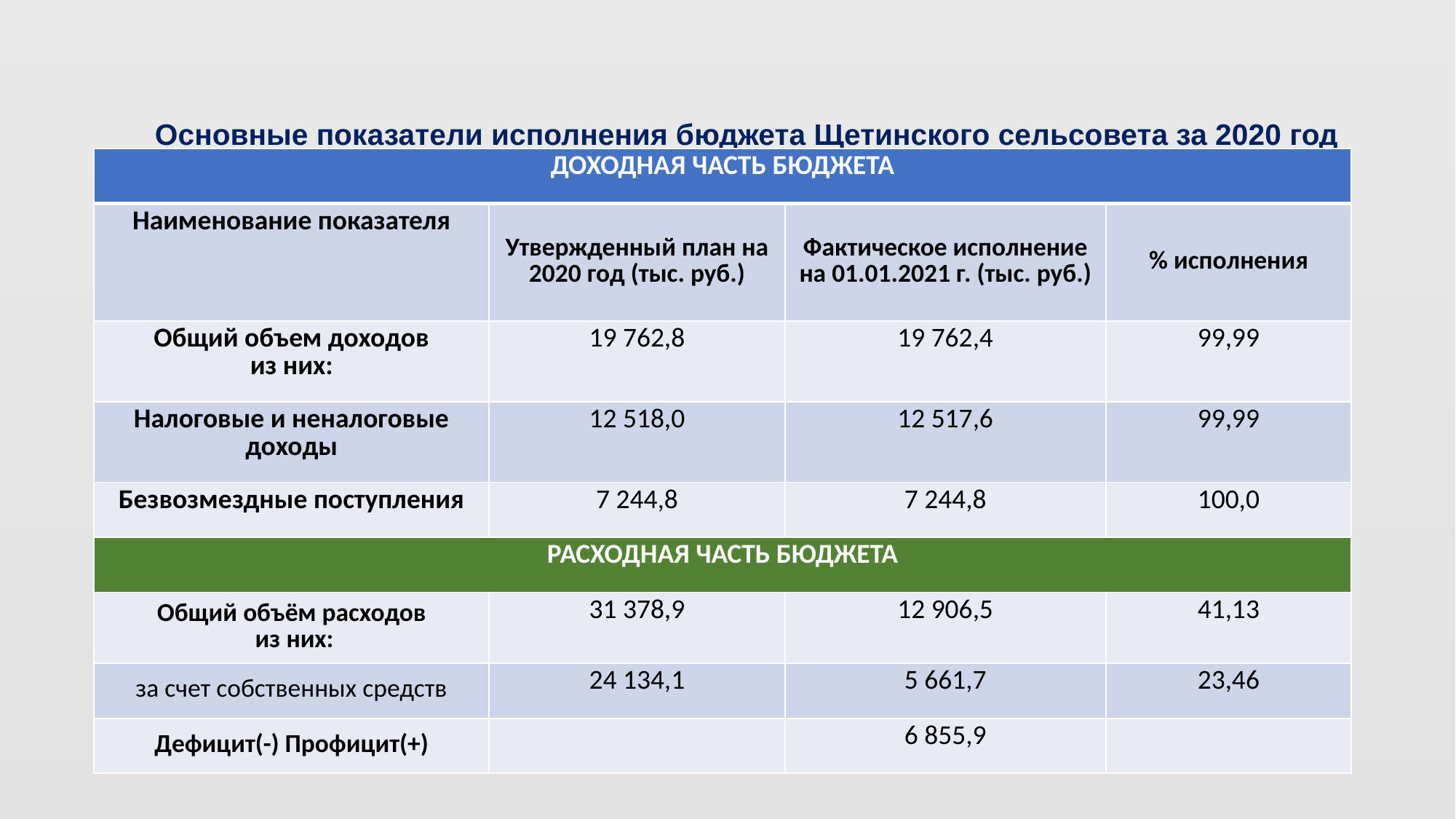

# Основные показатели исполнения бюджета Щетинского сельсовета за 2020 год
| ДОХОДНАЯ ЧАСТЬ БЮДЖЕТА |  |  |  |
| --- | --- | --- | --- |
| Наименование показателя | Утвержденный план на 2020 год (тыс. руб.) | Фактическое исполнение на 01.01.2021 г. (тыс. руб.) | % исполнения |
| Общий объем доходов из них: | 19 762,8 | 19 762,4 | 99,99 |
| Налоговые и неналоговые доходы | 12 518,0 | 12 517,6 | 99,99 |
| Безвозмездные поступления | 7 244,8 | 7 244,8 | 100,0 |
| РАСХОДНАЯ ЧАСТЬ БЮДЖЕТА |  |  |  |
| Общий объём расходов из них: | 31 378,9 | 12 906,5 | 41,13 |
| за счет собственных средств | 24 134,1 | 5 661,7 | 23,46 |
| Дефицит(-) Профицит(+) |  | 6 855,9 |  |